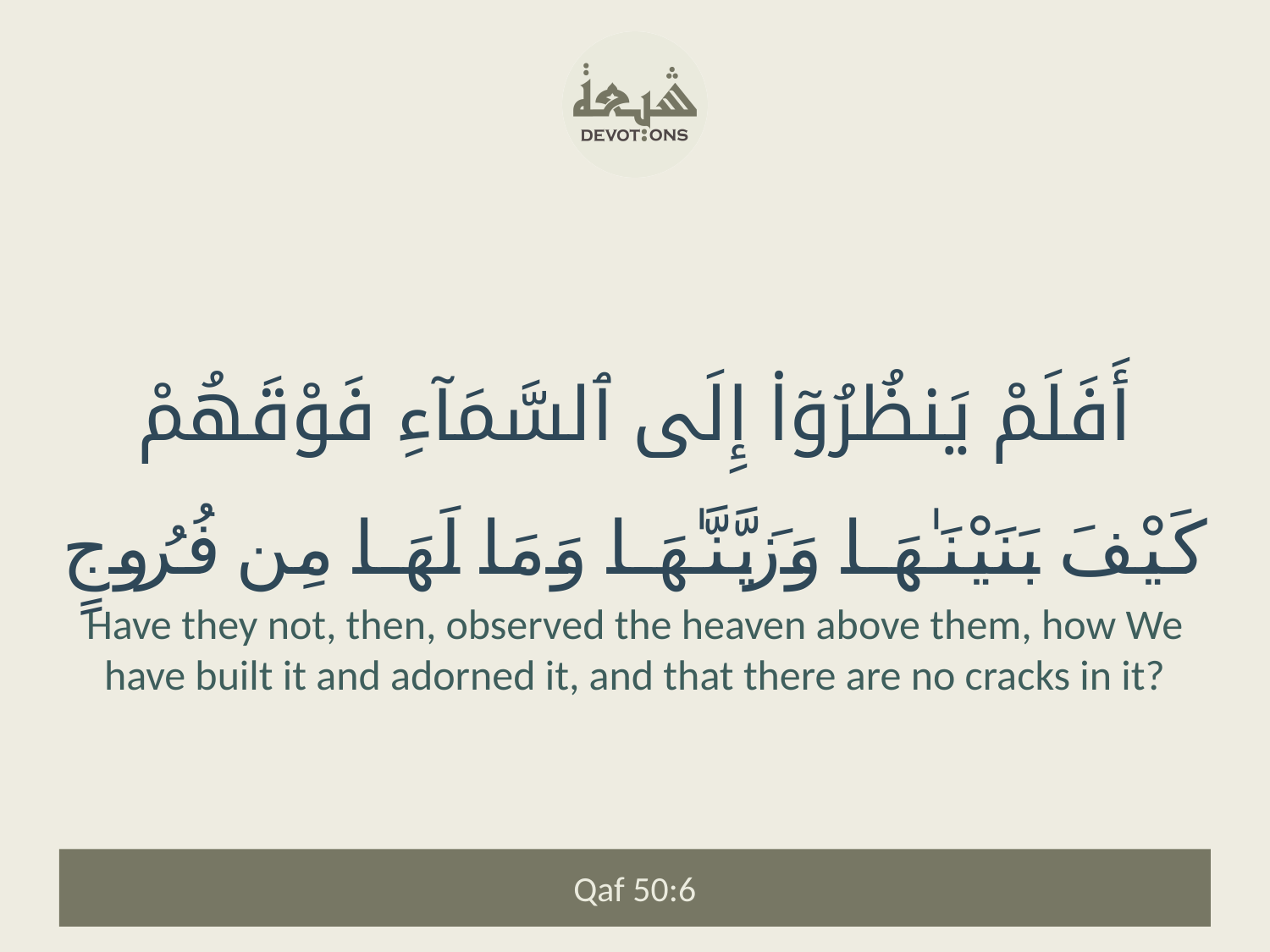

أَفَلَمْ يَنظُرُوٓا۟ إِلَى ٱلسَّمَآءِ فَوْقَهُمْ كَيْفَ بَنَيْنَـٰهَا وَزَيَّنَّـٰهَا وَمَا لَهَا مِن فُرُوجٍ
Have they not, then, observed the heaven above them, how We have built it and adorned it, and that there are no cracks in it?
Qaf 50:6